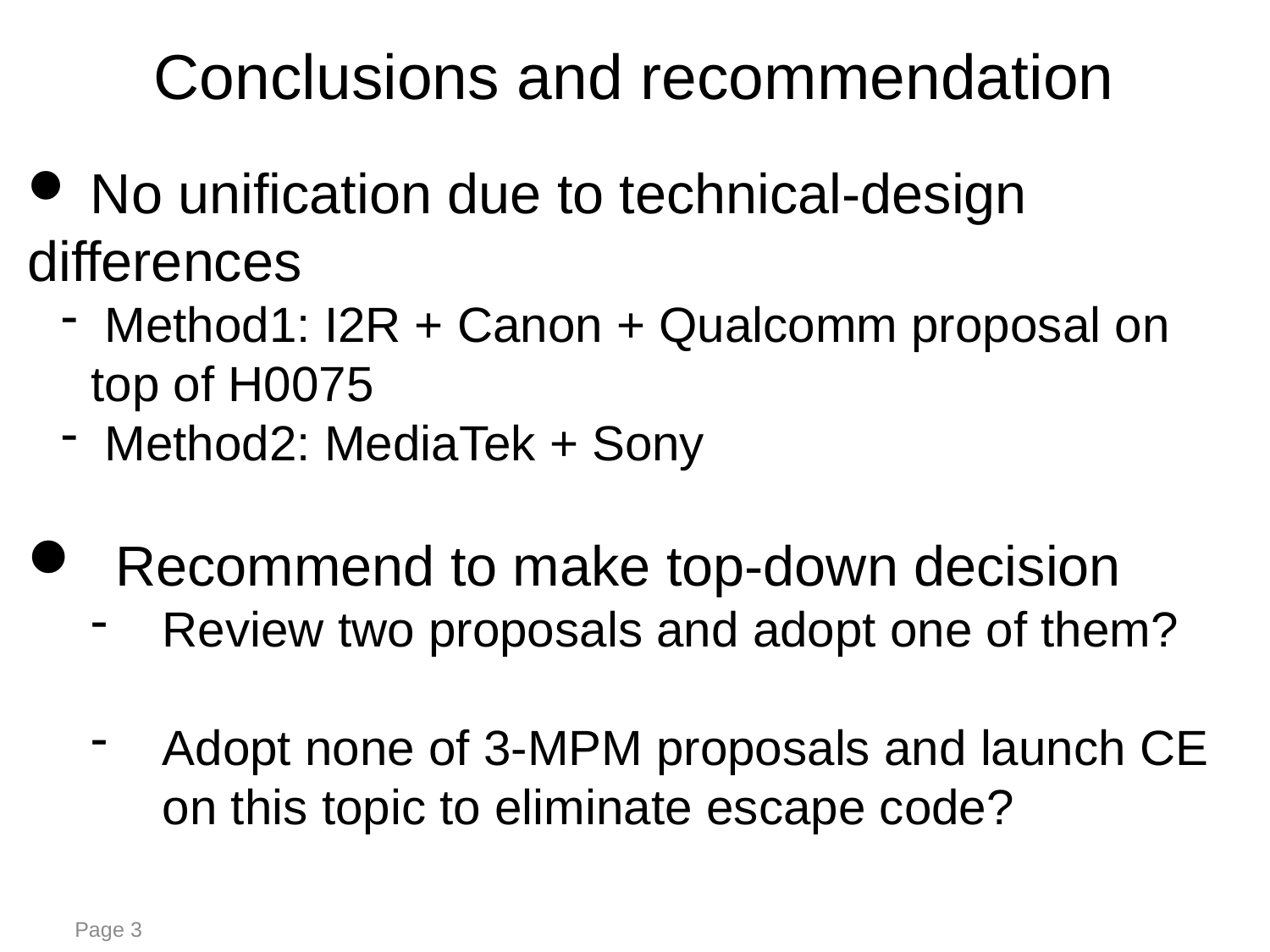

Conclusions and recommendation
 No unification due to technical-design differences
 Method1: I2R + Canon + Qualcomm proposal on top of H0075
 Method2: MediaTek + Sony

  Recommend to make top-down decision
Review two proposals and adopt one of them?

Adopt none of 3-MPM proposals and launch CE on this topic to eliminate escape code?

Page 3